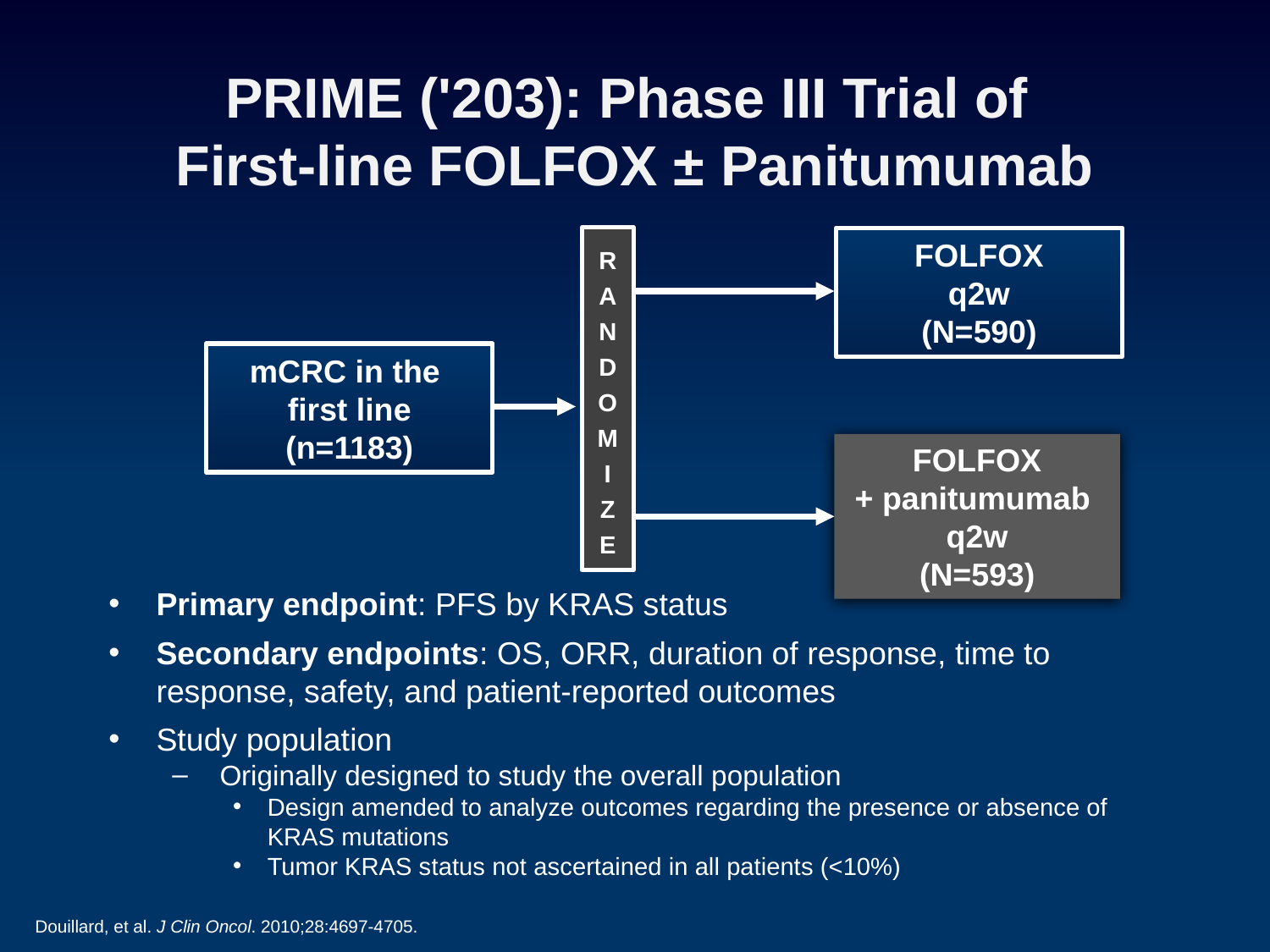

# PRIME ('203): Phase III Trial of First-line FOLFOX ± Panitumumab
R
A
N
D
O
M
I
Z
E
FOLFOX
q2w
(N=590)
FOLFOX
+ panitumumab
q2w
(N=593)
mCRC in the
first line
(n=1183)
Primary endpoint: PFS by KRAS status
Secondary endpoints: OS, ORR, duration of response, time to response, safety, and patient-reported outcomes
Study population
Originally designed to study the overall population
Design amended to analyze outcomes regarding the presence or absence of KRAS mutations
Tumor KRAS status not ascertained in all patients (<10%)
Douillard, et al. J Clin Oncol. 2010;28:4697-4705.